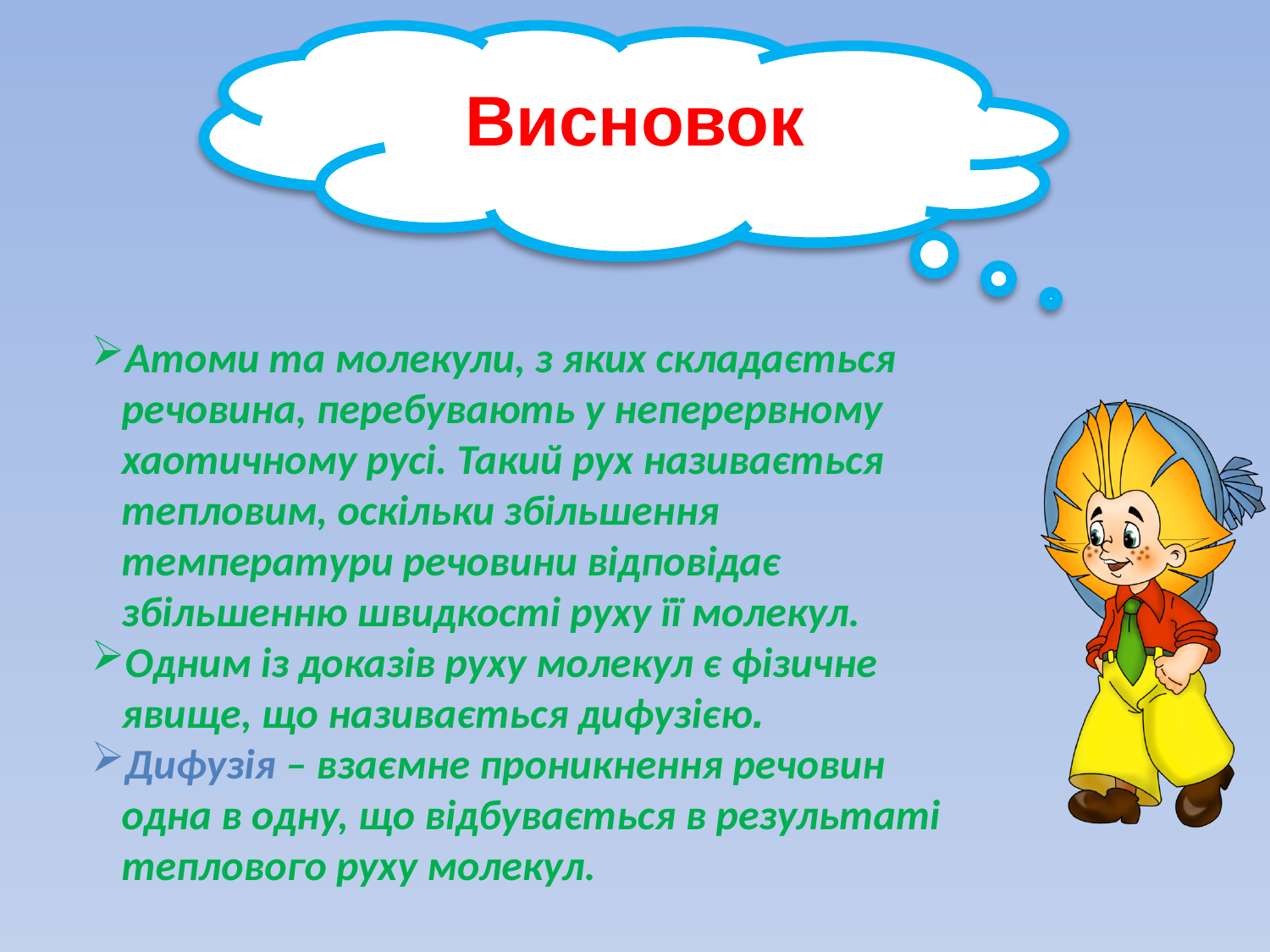

# Висновок
Атоми та молекули, з яких складається речовина, перебувають у неперервному хаотичному русі. Такий рух називається тепловим, оскільки збільшення температури речовини відповідає збільшенню швидкості руху її молекул.
Одним із доказів руху молекул є фізичне явище, що називається дифузією.
Дифузія – взаємне проникнення речовин одна в одну, що відбувається в результаті теплового руху молекул.